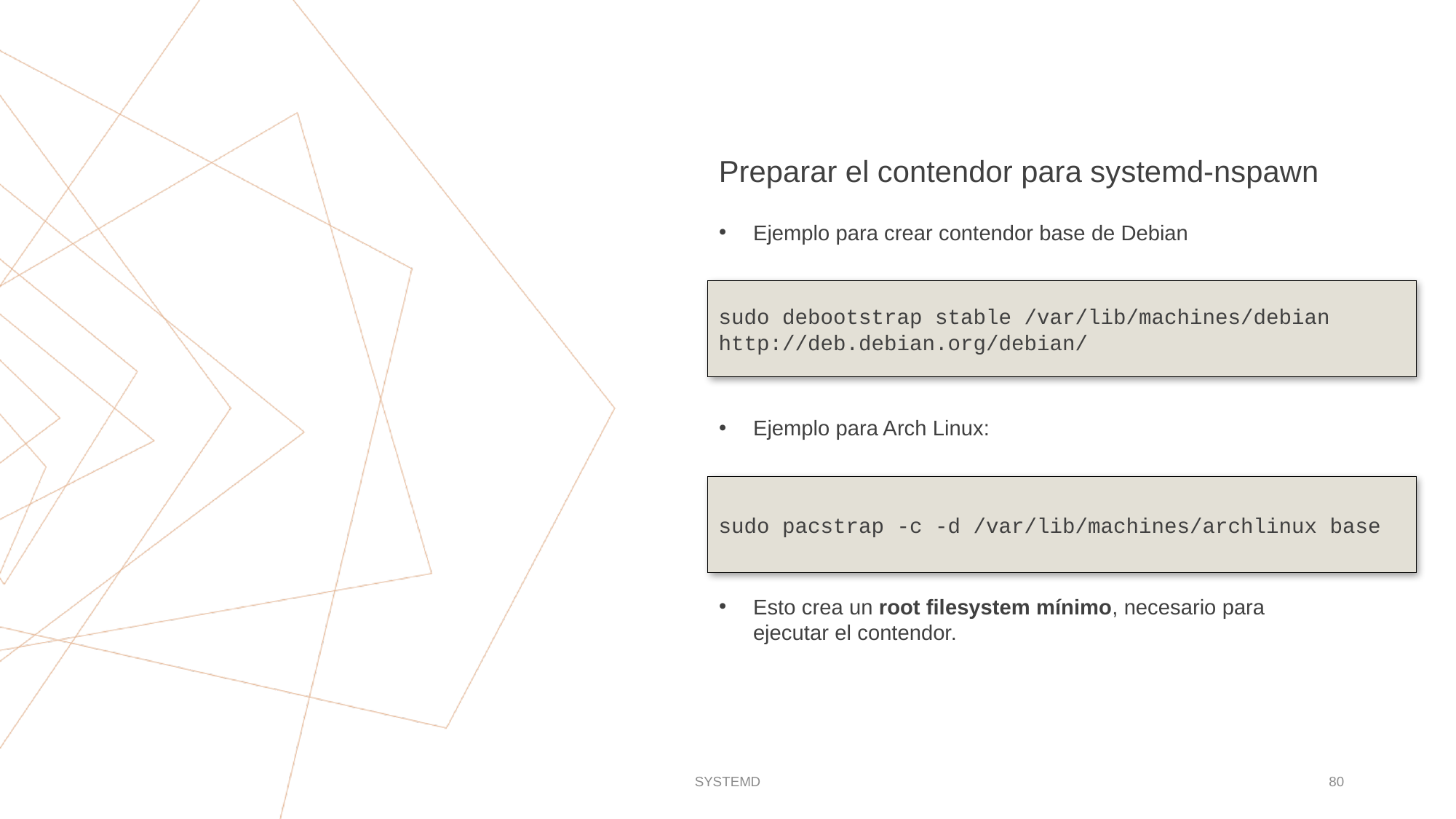

Preparar el contendor para systemd-nspawn
Ejemplo para crear contendor base de Debian
sudo debootstrap stable /var/lib/machines/debian http://deb.debian.org/debian/
Ejemplo para Arch Linux:
sudo pacstrap -c -d /var/lib/machines/archlinux base
Esto crea un root filesystem mínimo, necesario para ejecutar el contendor.
SYSTEMD
80